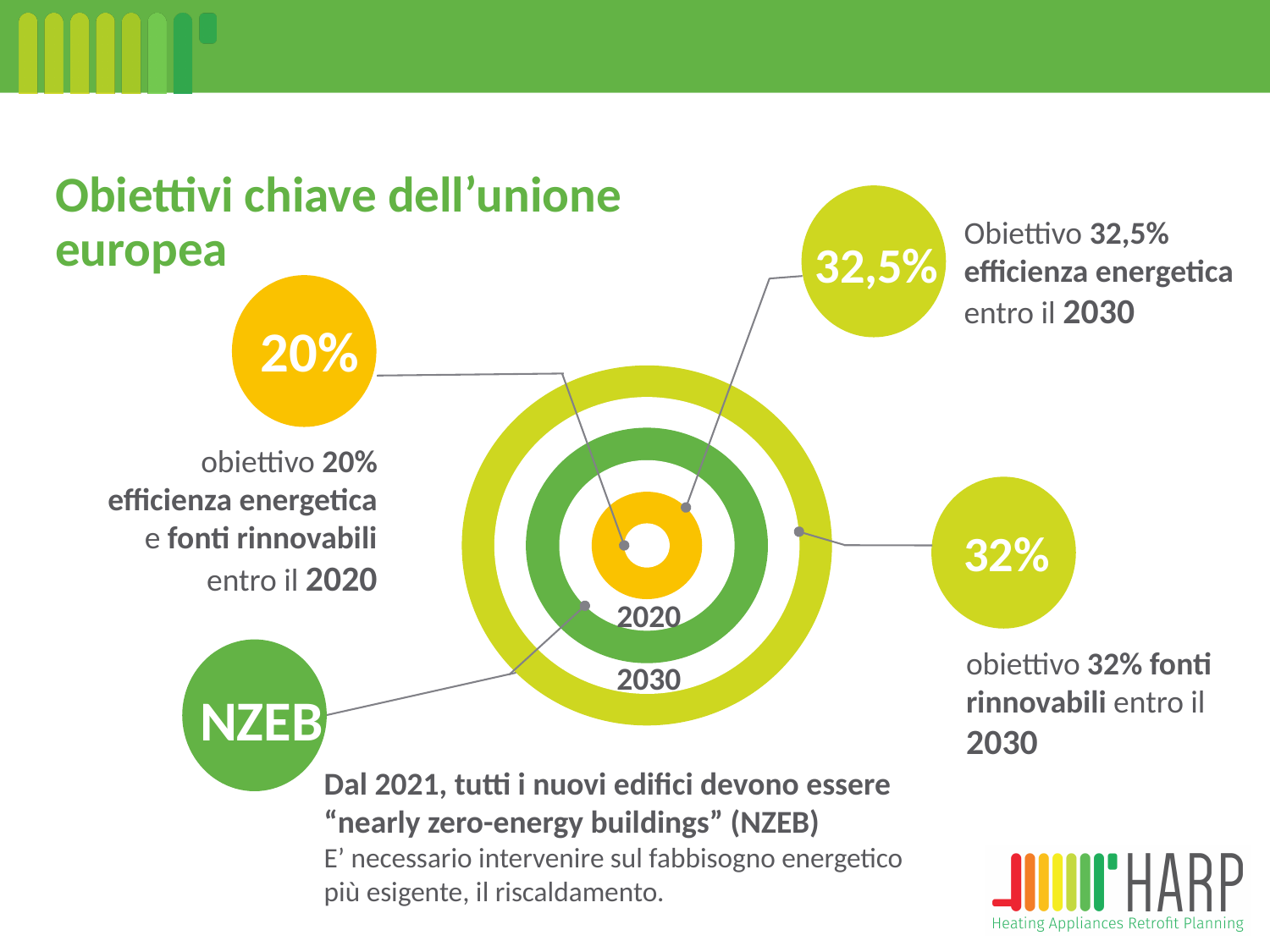

# Obiettivi chiave dell’unione europea

Obiettivo 32,5% efficienza energetica entro il 2030
32,5%

20%

obiettivo 20% efficienza energetica e fonti rinnovabili entro il 2020

32%
2020
obiettivo 32% fonti rinnovabili entro il 2030

2030
NZEB
Dal 2021, tutti i nuovi edifici devono essere “nearly zero-energy buildings” (NZEB)
E’ necessario intervenire sul fabbisogno energetico più esigente, il riscaldamento.